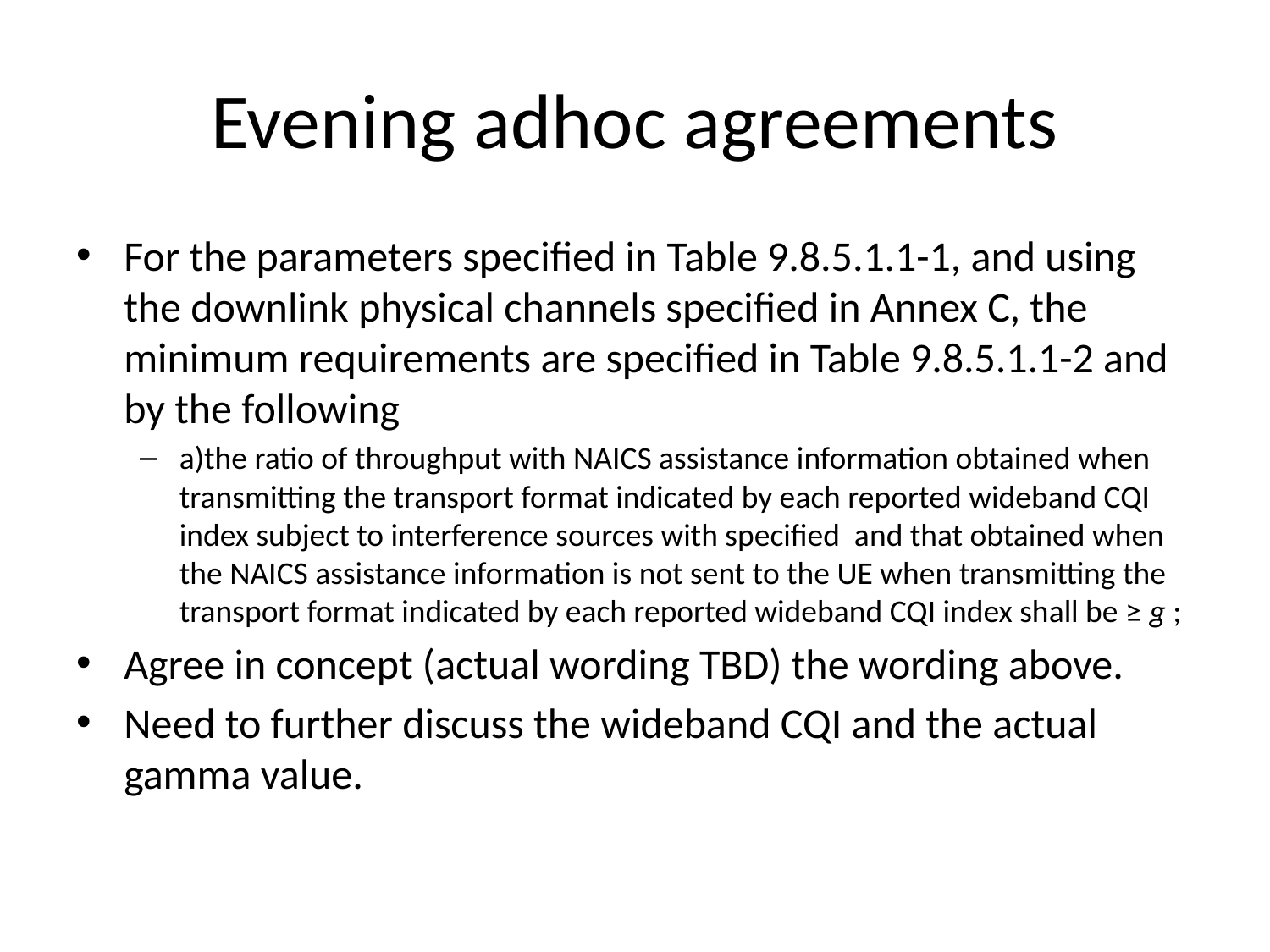

# Evening adhoc agreements
For the parameters specified in Table 9.8.5.1.1-1, and using the downlink physical channels specified in Annex C, the minimum requirements are specified in Table 9.8.5.1.1-2 and by the following
a)the ratio of throughput with NAICS assistance information obtained when transmitting the transport format indicated by each reported wideband CQI index subject to interference sources with specified  and that obtained when the NAICS assistance information is not sent to the UE when transmitting the transport format indicated by each reported wideband CQI index shall be ≥ g ;
Agree in concept (actual wording TBD) the wording above.
Need to further discuss the wideband CQI and the actual gamma value.